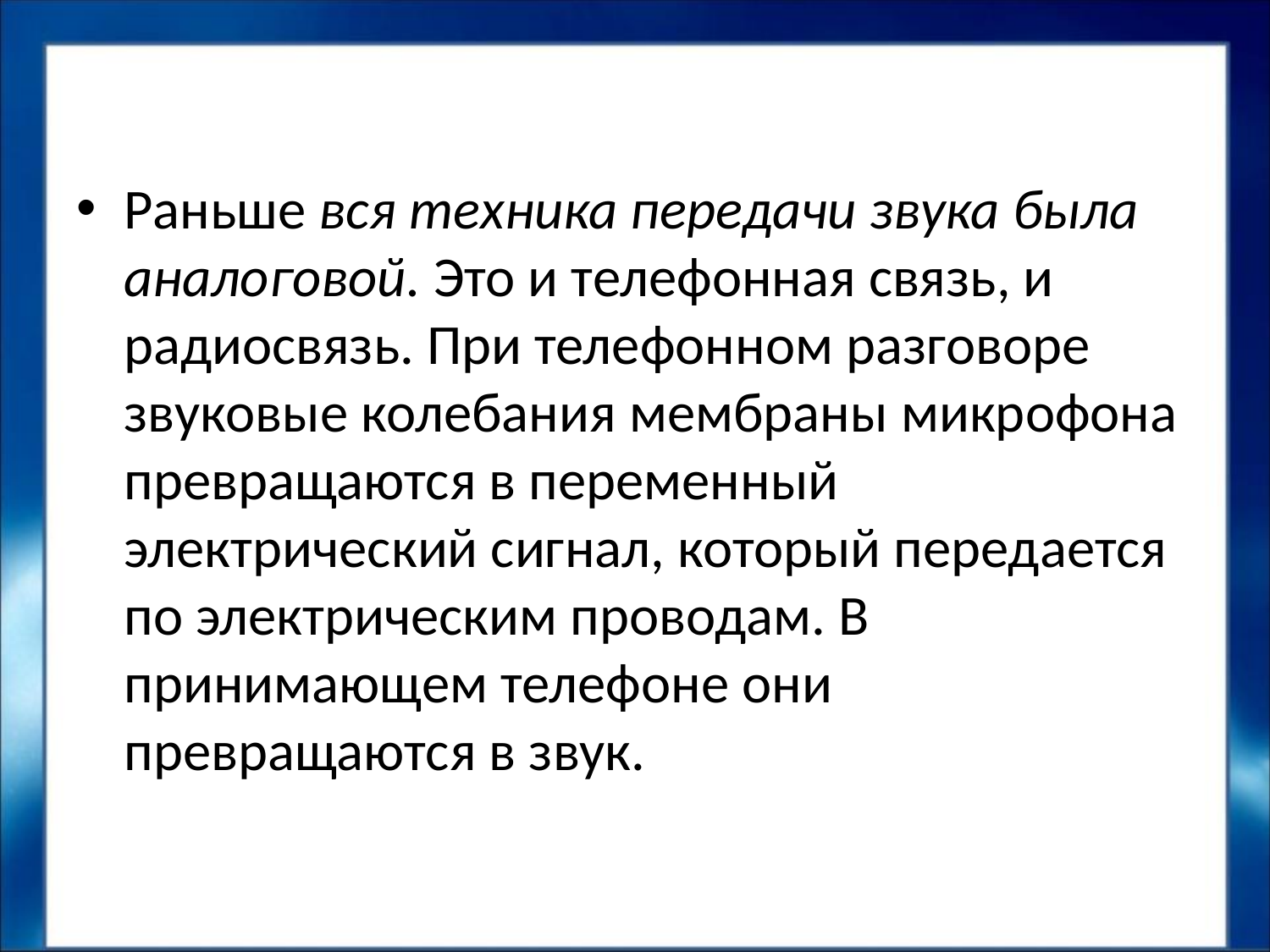

Раньше вся техника передачи звука была аналоговой. Это и телефонная связь, и радиосвязь. При телефонном разговоре звуковые колебания мембраны микрофона превращаются в переменный электрический сигнал, который передается по электрическим проводам. В принимающем телефоне они превращаются в звук.